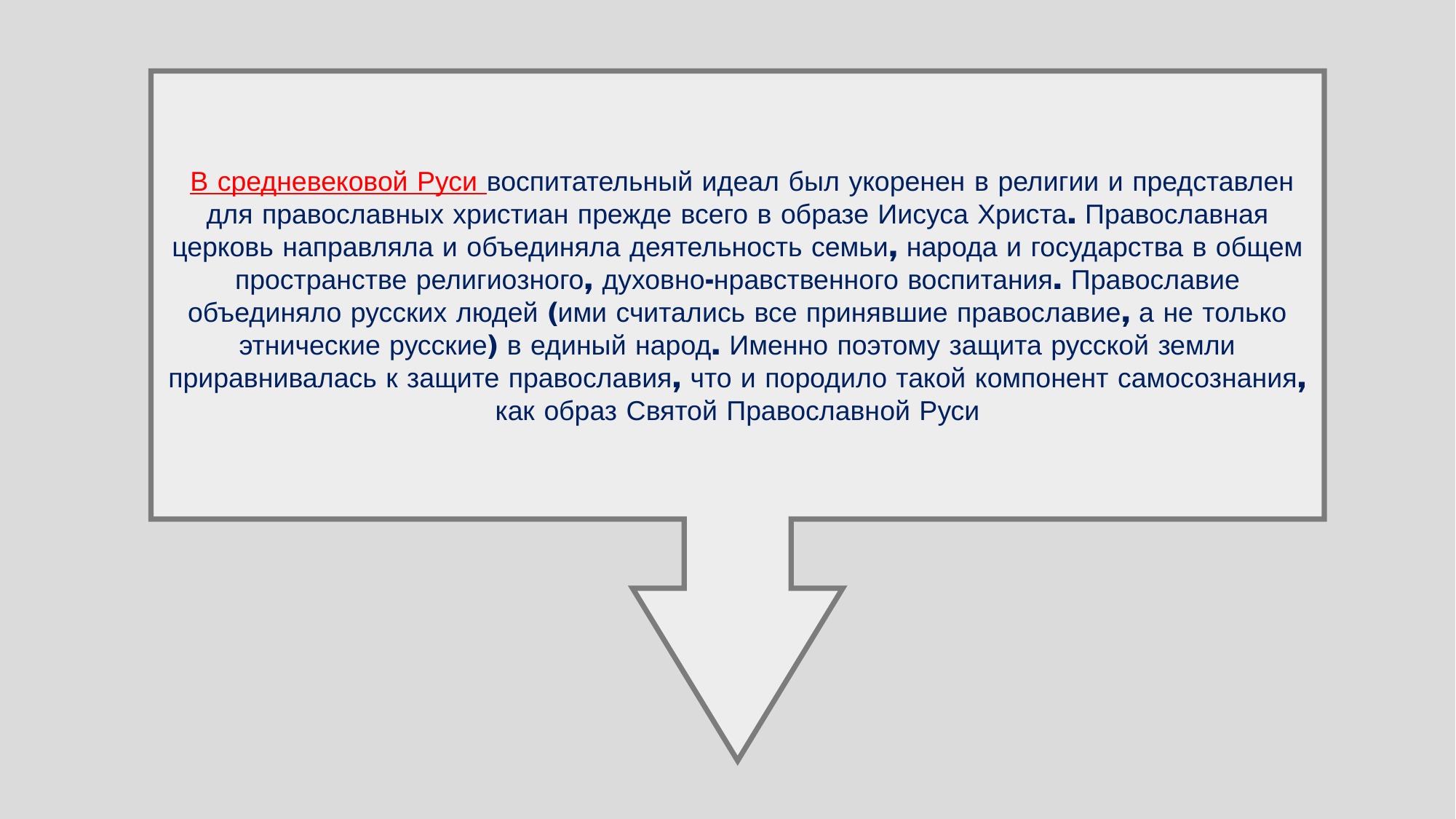

В средневековой Руси воспитательный идеал был укоренен в религии и представлен для православных христиан прежде всего в образе Иисуса Христа. Православная церковь направляла и объединяла деятельность семьи, народа и государства в общем пространстве религиозного, духовно-нравственного воспитания. Православие объединяло русских людей (ими считались все принявшие православие, а не только этнические русские) в единый народ. Именно поэтому защита русской земли приравнивалась к защите православия, что и породило такой компонент самосознания, как образ Святой Православной Руси